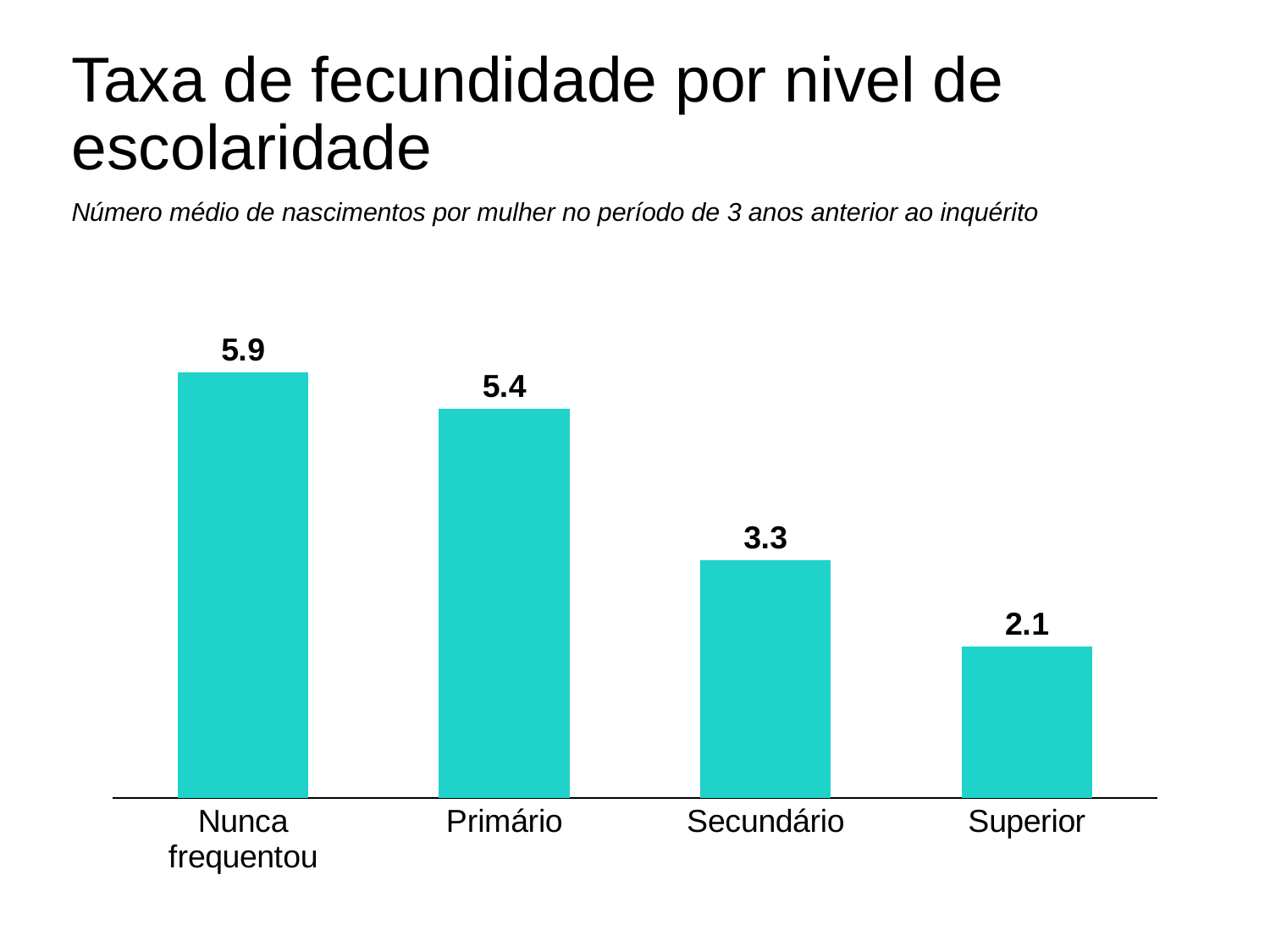

# Taxa de fecundidade por nivel de escolaridade
Número médio de nascimentos por mulher no período de 3 anos anterior ao inquérito

### Chart

| Category | Column1 |
|---|---|
| Nunca frequentou | 5.9 |
| Primário | 5.4 |
| Secundário | 3.3 |
| Superior | 2.1 |